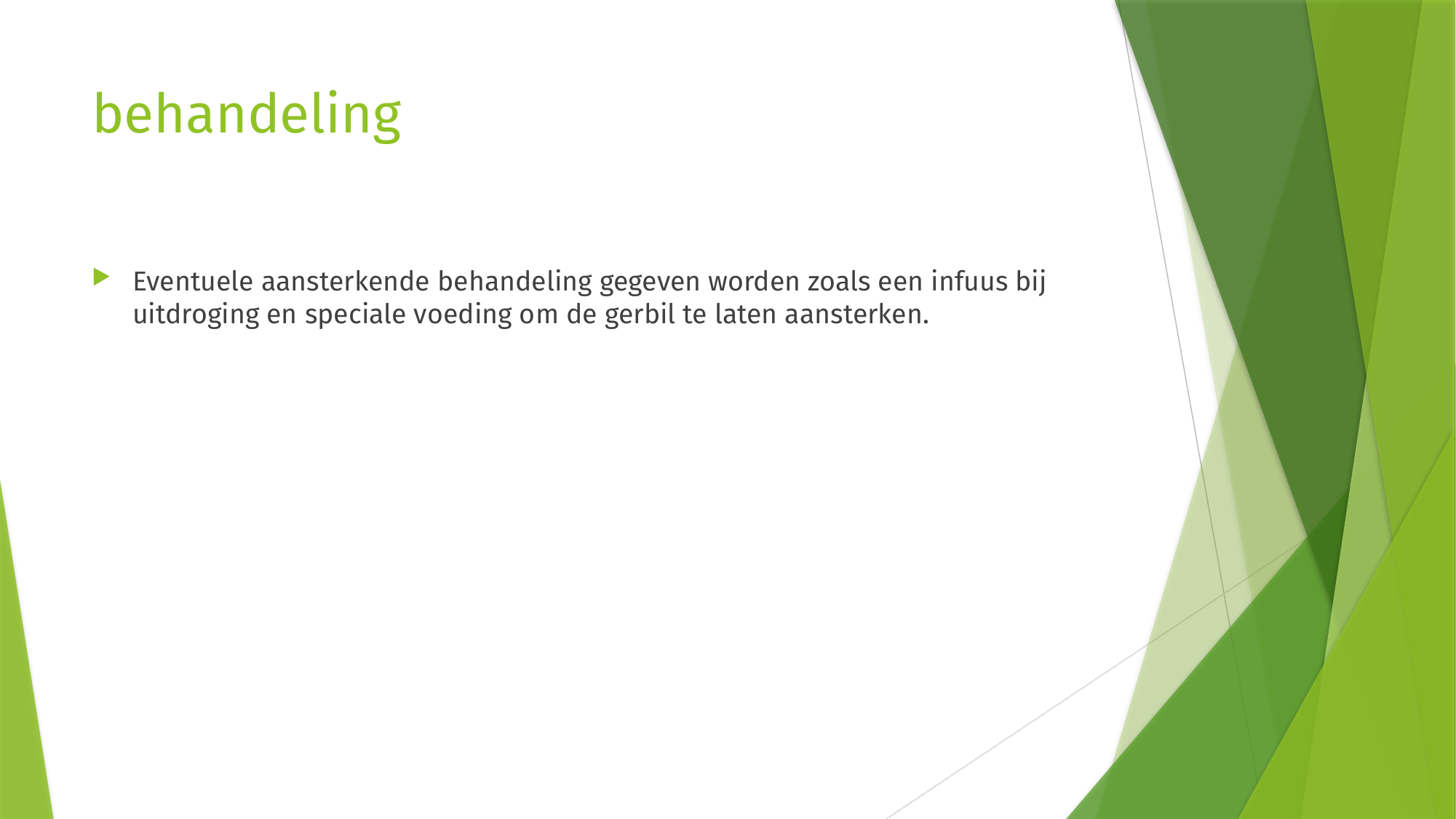

# behandeling
Eventuele aansterkende behandeling gegeven worden zoals een infuus bij uitdroging en speciale voeding om de gerbil te laten aansterken.